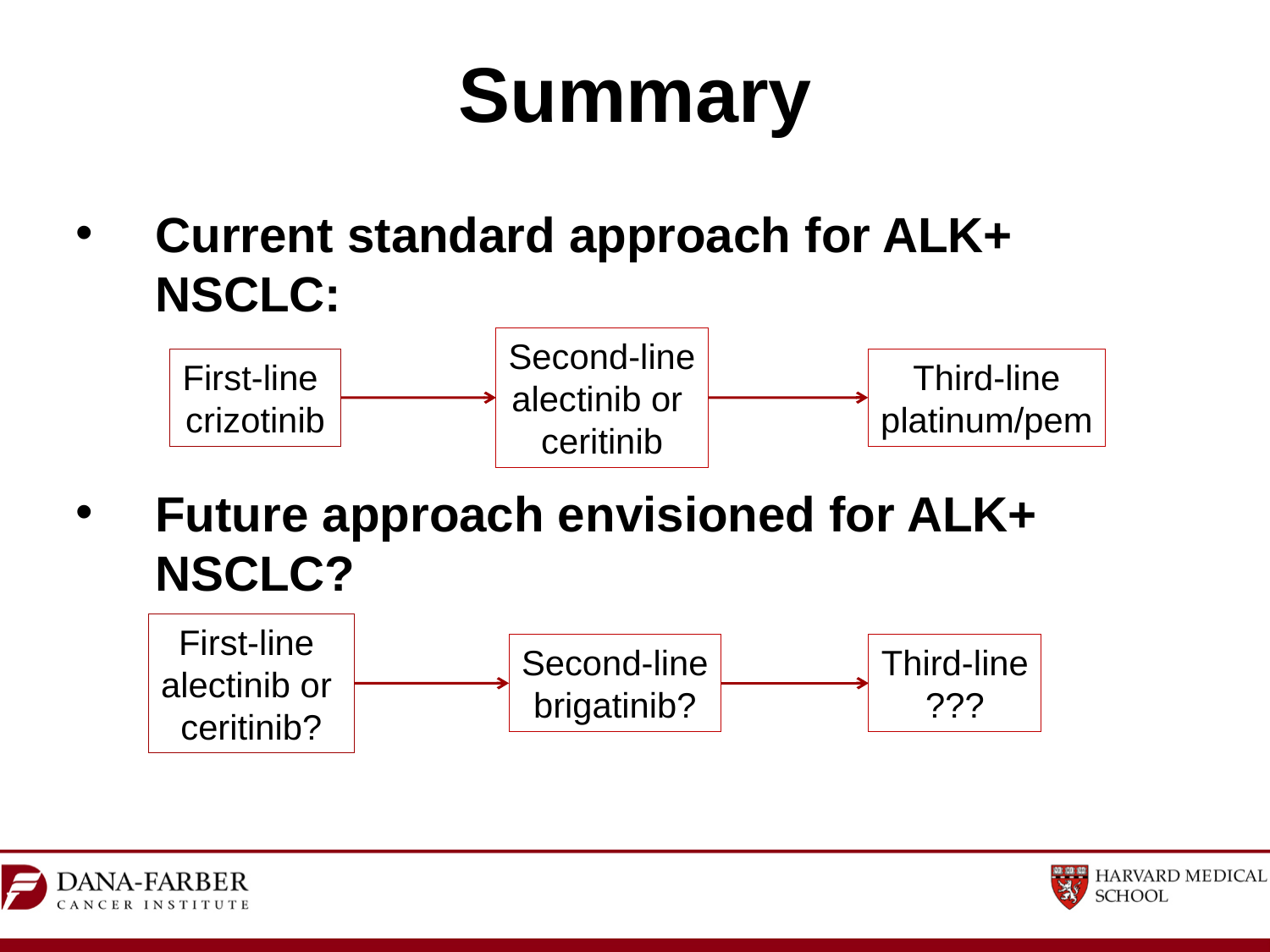

Summary
Current standard approach for ALK+ NSCLC:

Future approach envisioned for ALK+ NSCLC?
Second-line
alectinib or
ceritinib
First-line
crizotinib
Third-line
platinum/pem
First-line
alectinib or
ceritinib?
Second-line
brigatinib?
Third-line
???